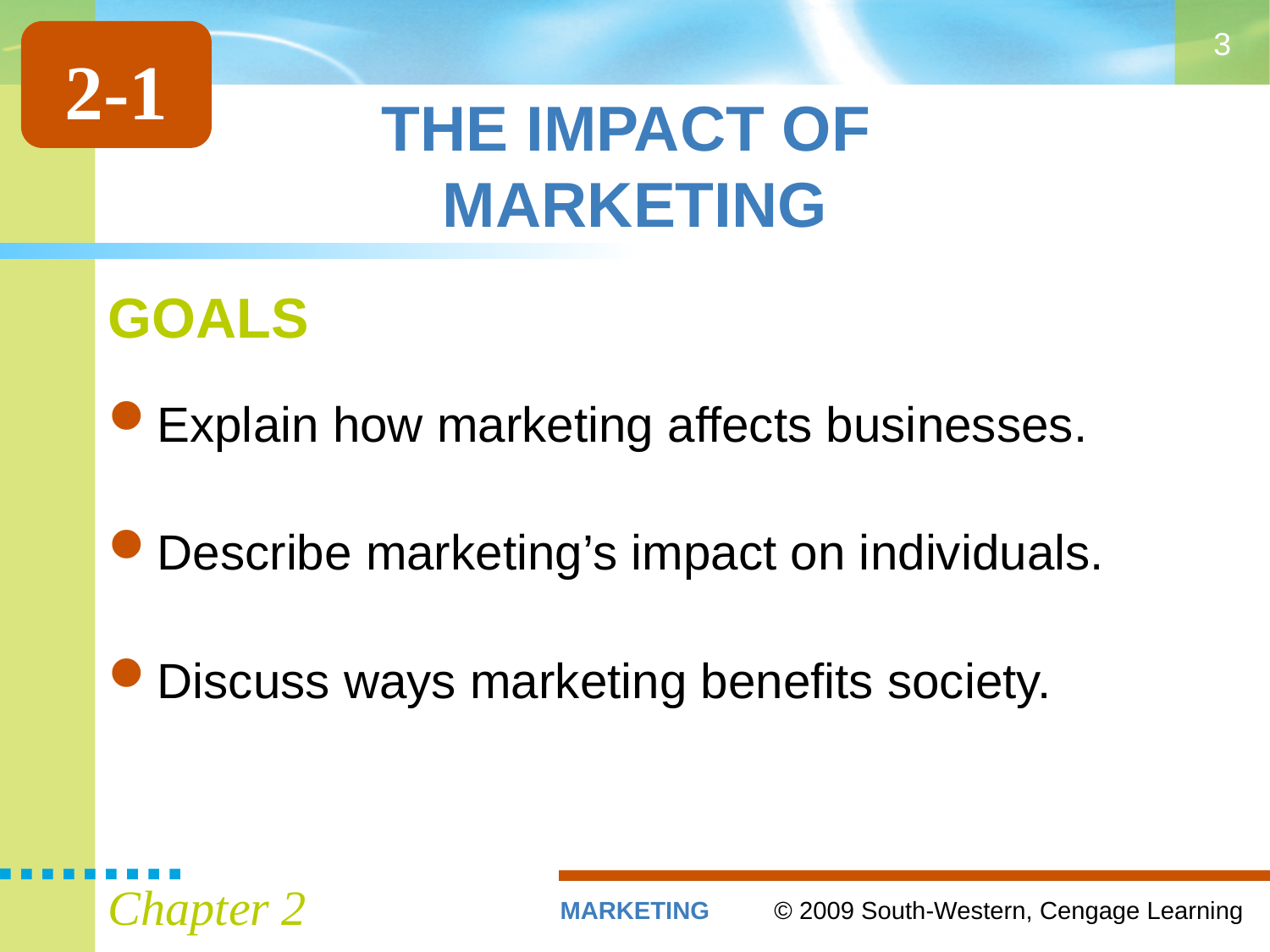

3
2-1
# THE IMPACT OF MARKETING
GOALS
Explain how marketing affects businesses.
Describe marketing’s impact on individuals.
Discuss ways marketing benefits society.
Chapter 2